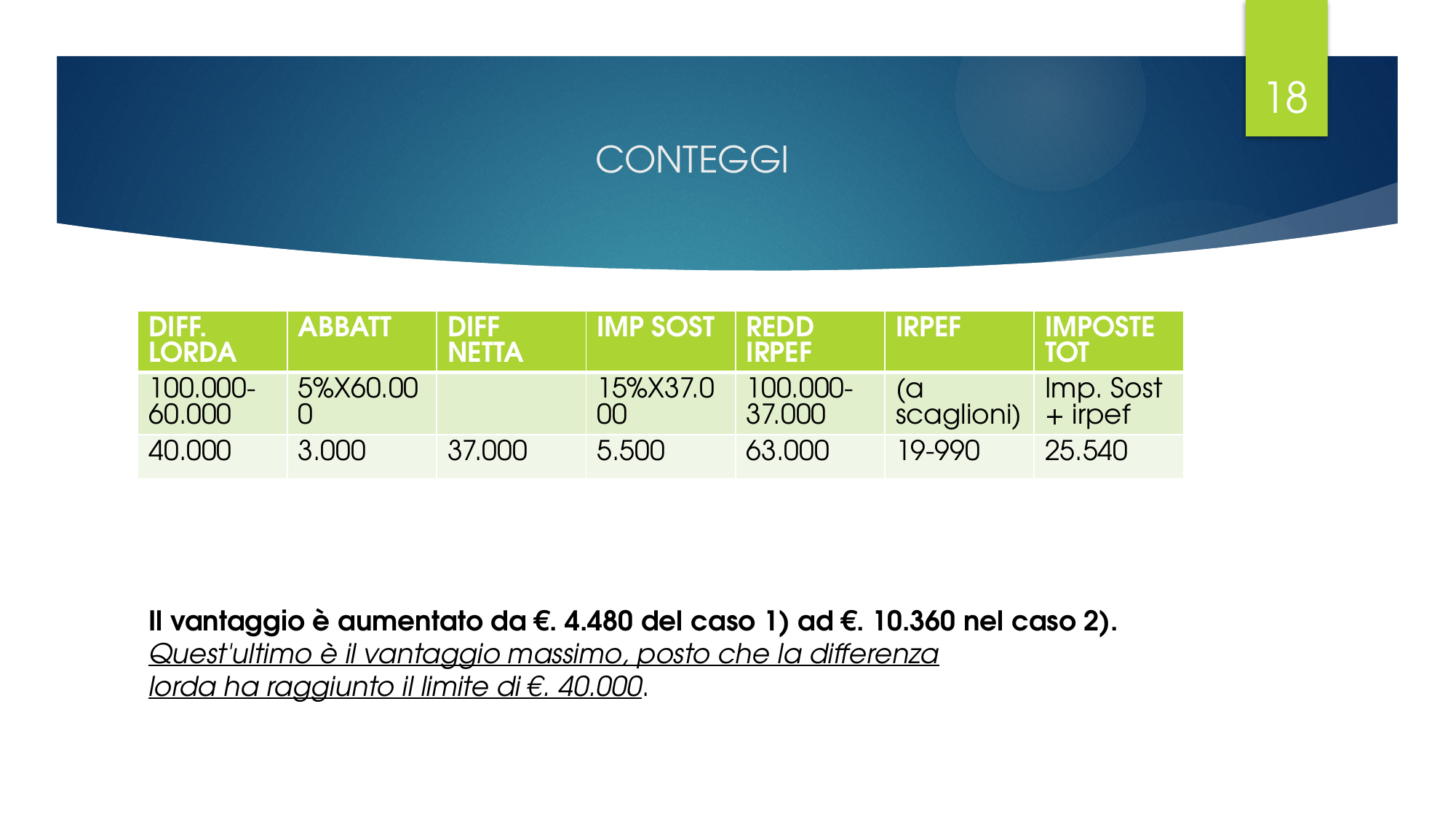

18
# CONTEGGI
| DIFF. LORDA | ABBATT | DIFF NETTA | IMP SOST | REDD IRPEF | IRPEF | IMPOSTE TOT |
| --- | --- | --- | --- | --- | --- | --- |
| 100.000-60.000 | 5%X60.000 |  | 15%X37.000 | 100.000-37.000 | (a scaglioni) | Imp. Sost + irpef |
| 40.000 | 3.000 | 37.000 | 5.500 | 63.000 | 19-990 | 25.540 |
Il vantaggio è aumentato da €. 4.480 del caso 1) ad €. 10.360 nel caso 2). Quest'ultimo è il vantaggio massimo, posto che la differenza
lorda ha raggiunto il limite di €. 40.000.